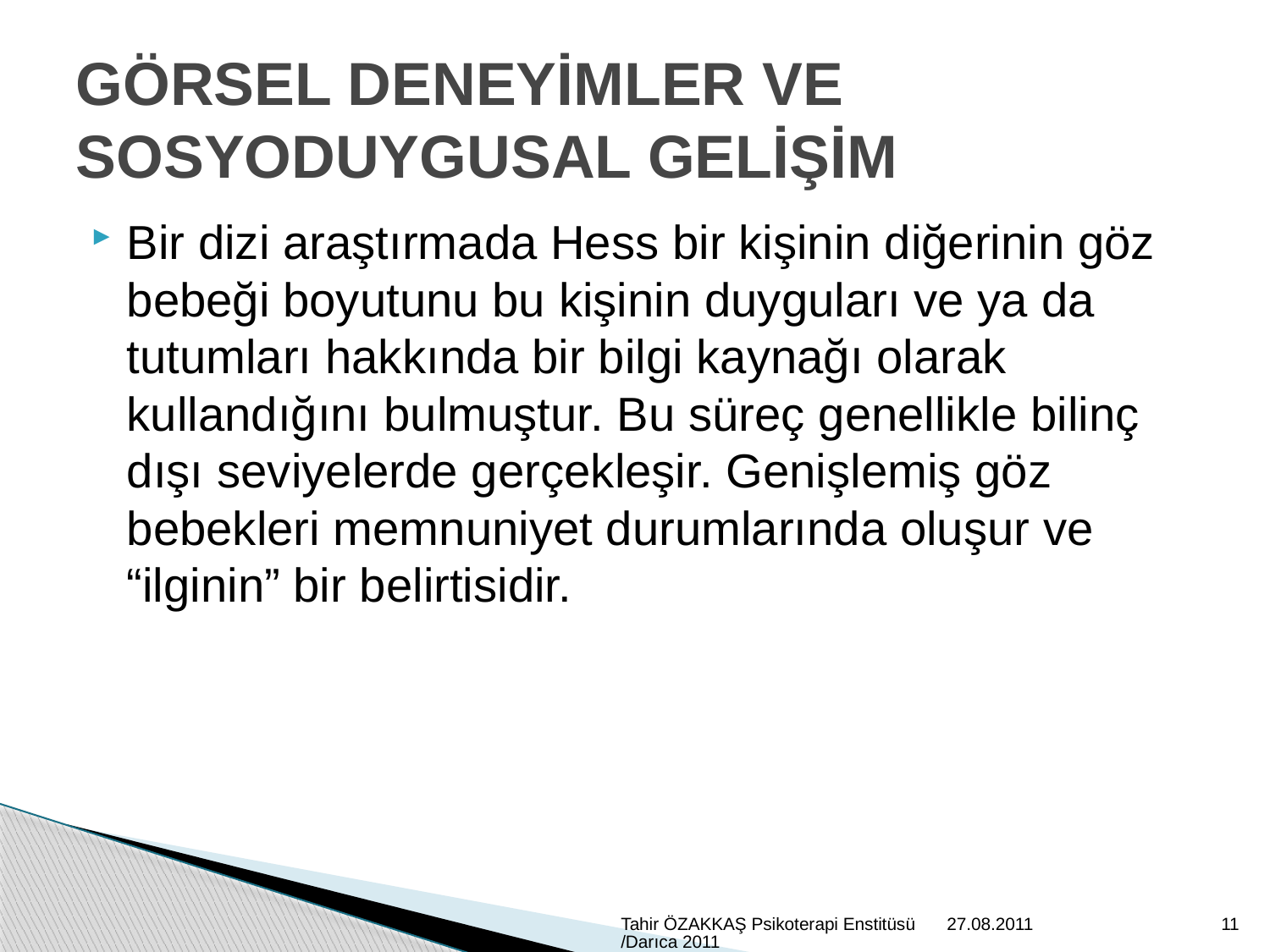

# GÖRSEL DENEYİMLER VE SOSYODUYGUSAL GELİŞİM
Bir dizi araştırmada Hess bir kişinin diğerinin göz bebeği boyutunu bu kişinin duyguları ve ya da tutumları hakkında bir bilgi kaynağı olarak kullandığını bulmuştur. Bu süreç genellikle bilinç dışı seviyelerde gerçekleşir. Genişlemiş göz bebekleri memnuniyet durumlarında oluşur ve “ilginin” bir belirtisidir.
Tahir ÖZAKKAŞ Psikoterapi Enstitüsü /Darıca 2011
27.08.2011
11